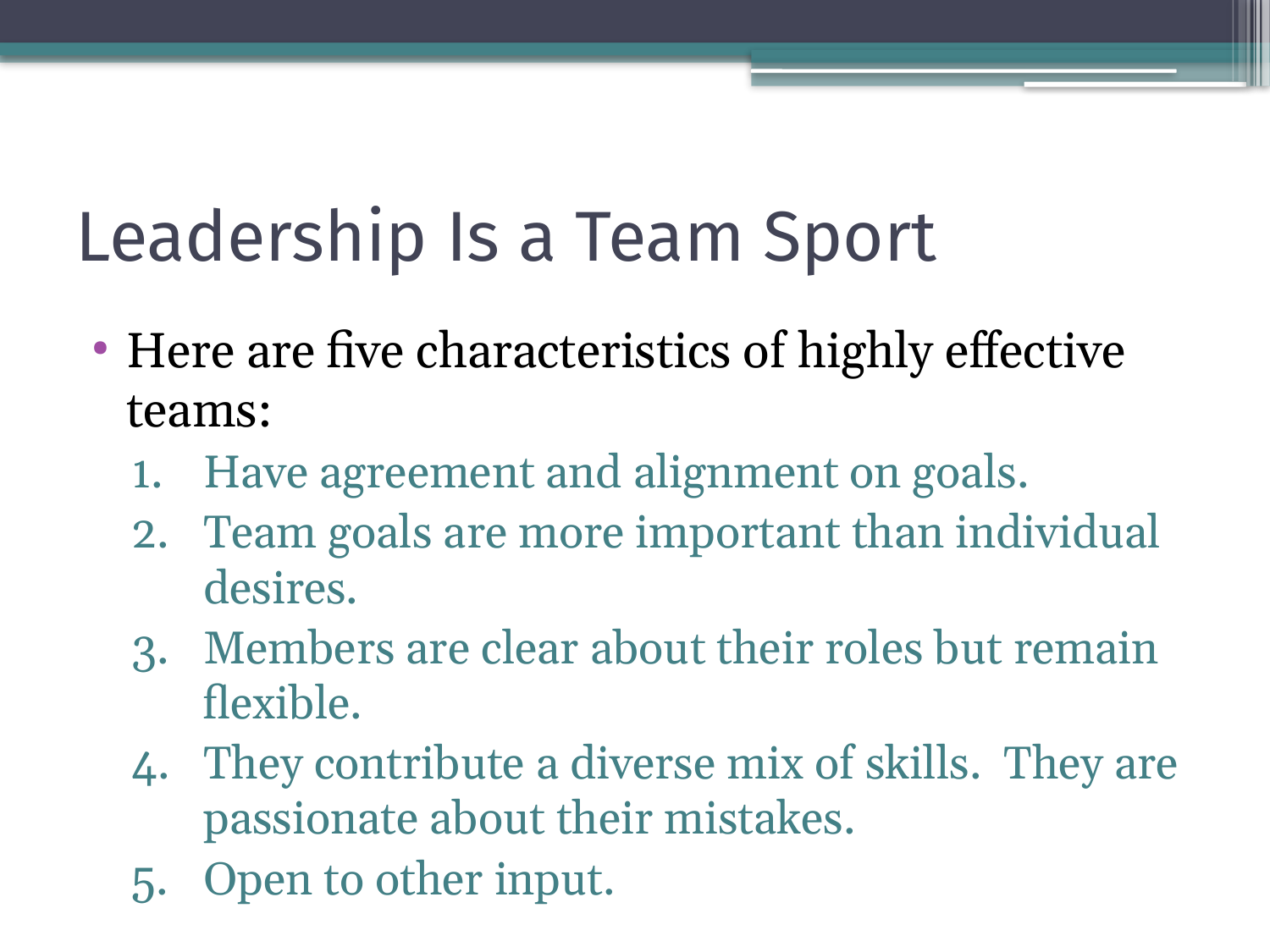

# Leadership Is a Team Sport
Here are five characteristics of highly effective teams:
Have agreement and alignment on goals.
Team goals are more important than individual desires.
Members are clear about their roles but remain flexible.
They contribute a diverse mix of skills.  They are passionate about their mistakes.
Open to other input.